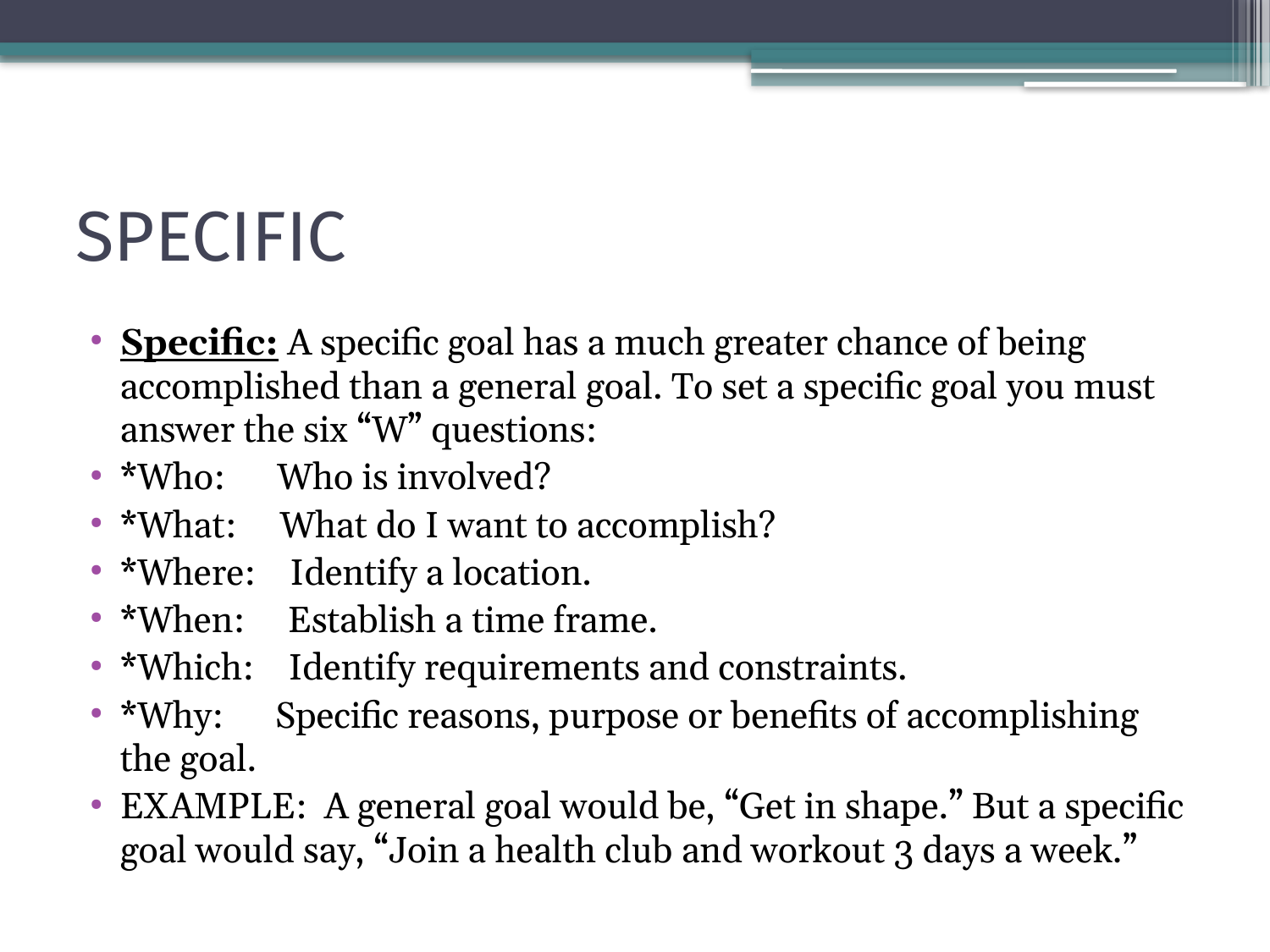

# SPECIFIC
Specific: A specific goal has a much greater chance of being accomplished than a general goal. To set a specific goal you must answer the six “W” questions:
*Who:      Who is involved?
*What:     What do I want to accomplish?
*Where:    Identify a location.
*When:     Establish a time frame.
*Which:    Identify requirements and constraints.
*Why:      Specific reasons, purpose or benefits of accomplishing the goal.
EXAMPLE:  A general goal would be, “Get in shape.” But a specific goal would say, “Join a health club and workout 3 days a week.”